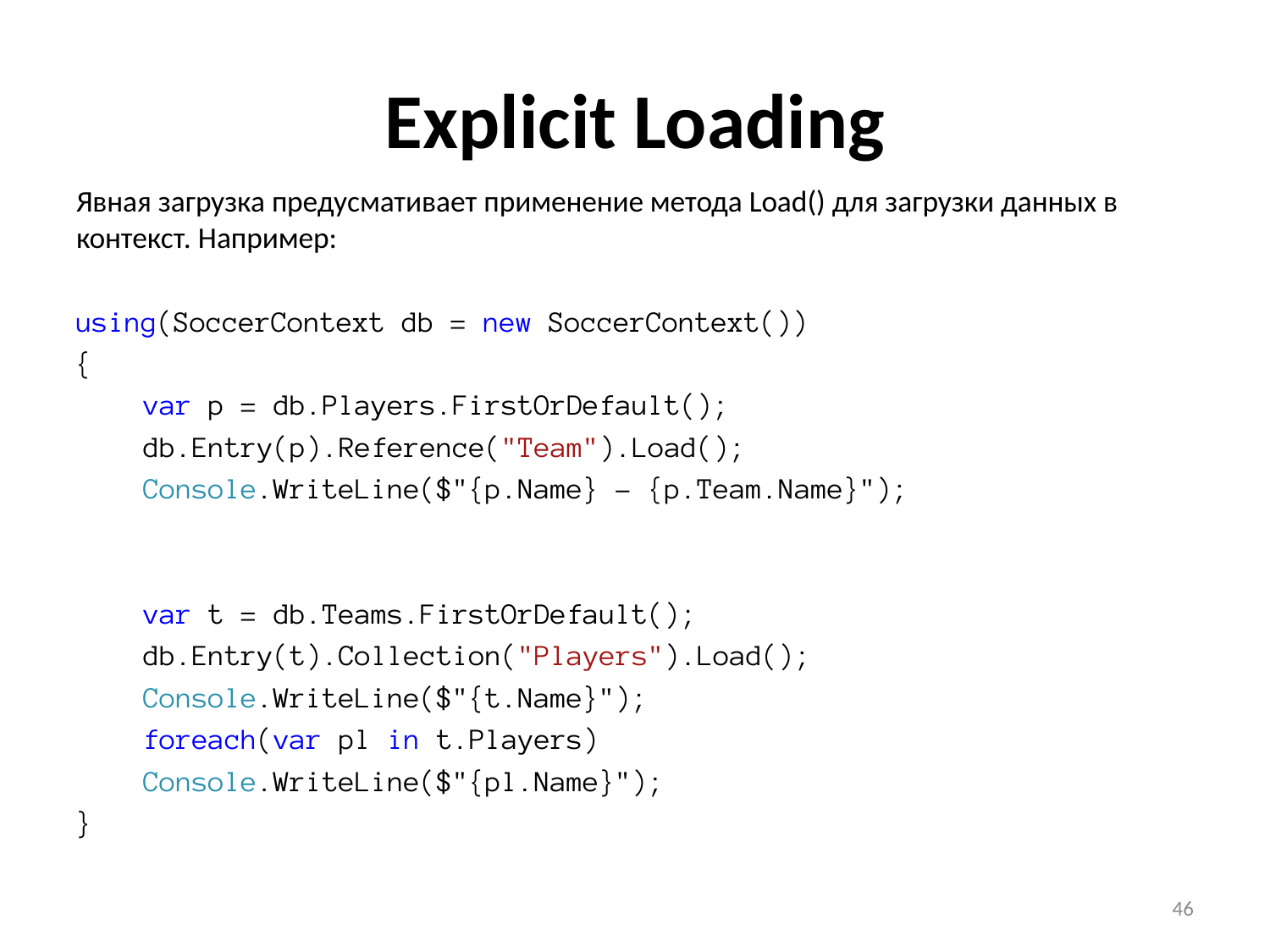

# Explicit Loading
Явная загрузка предусмативает применение метода Load() для загрузки данных в контекст. Например:

using(SoccerContext db = new SoccerContext())
{
    	var p = db.Players.FirstOrDefault();
	db.Entry(p).Reference("Team").Load();
	Console.WriteLine($"{p.Name} - {p.Team.Name}");

   	var t = db.Teams.FirstOrDefault();
	db.Entry(t).Collection("Players").Load();
	Console.WriteLine($"{t.Name}");
    	foreach(var pl in t.Players)
	Console.WriteLine($"{pl.Name}");
}
46